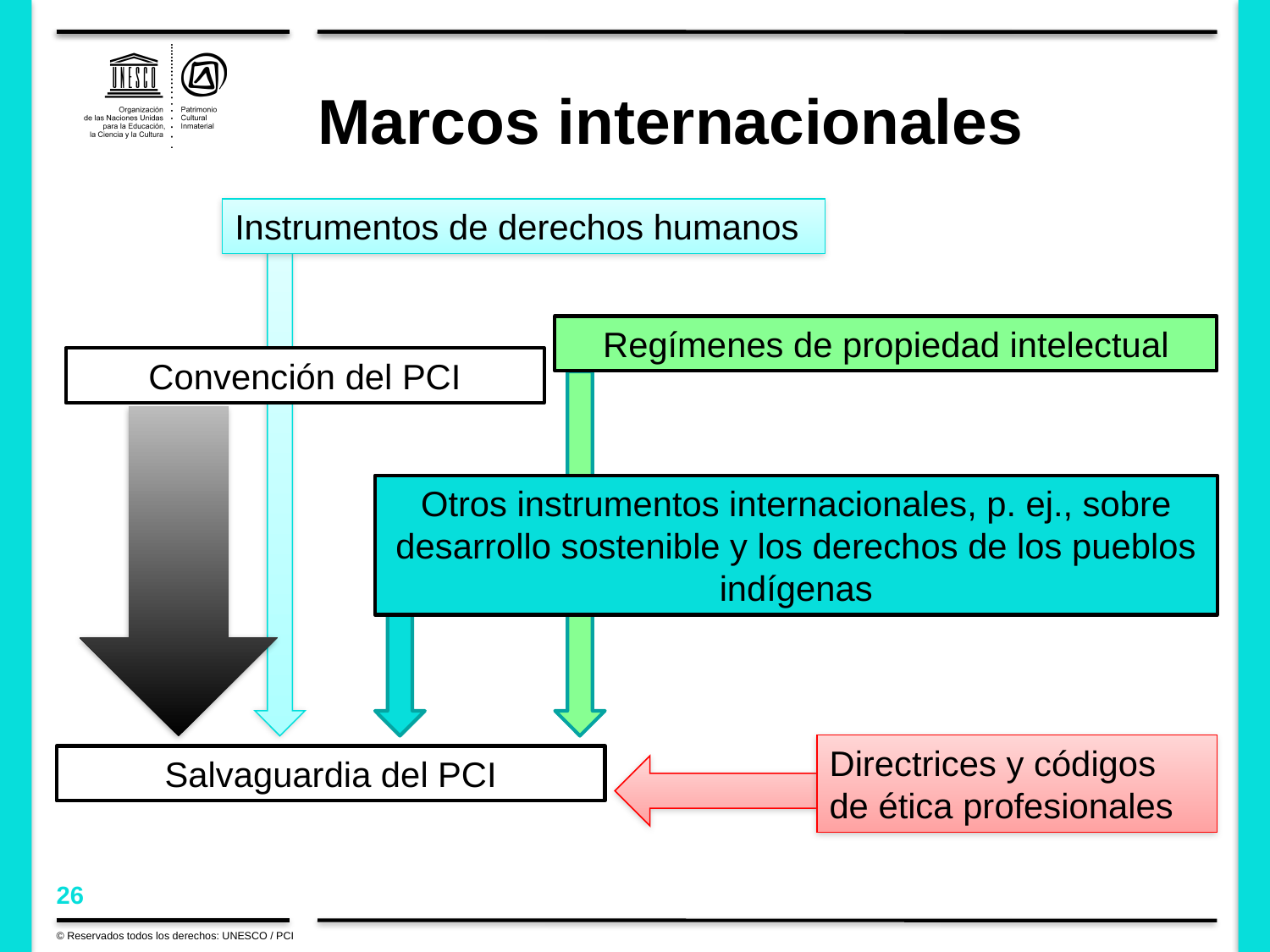

# Marcos internacionales
Instrumentos de derechos humanos

Regímenes de propiedad intelectual
Convención del PCI

Otros instrumentos internacionales, p. ej., sobre desarrollo sostenible y los derechos de los pueblos indígenas

Directrices y códigos de ética profesionales
Salvaguardia del PCI

© Reservados todos los derechos: UNESCO / PCI